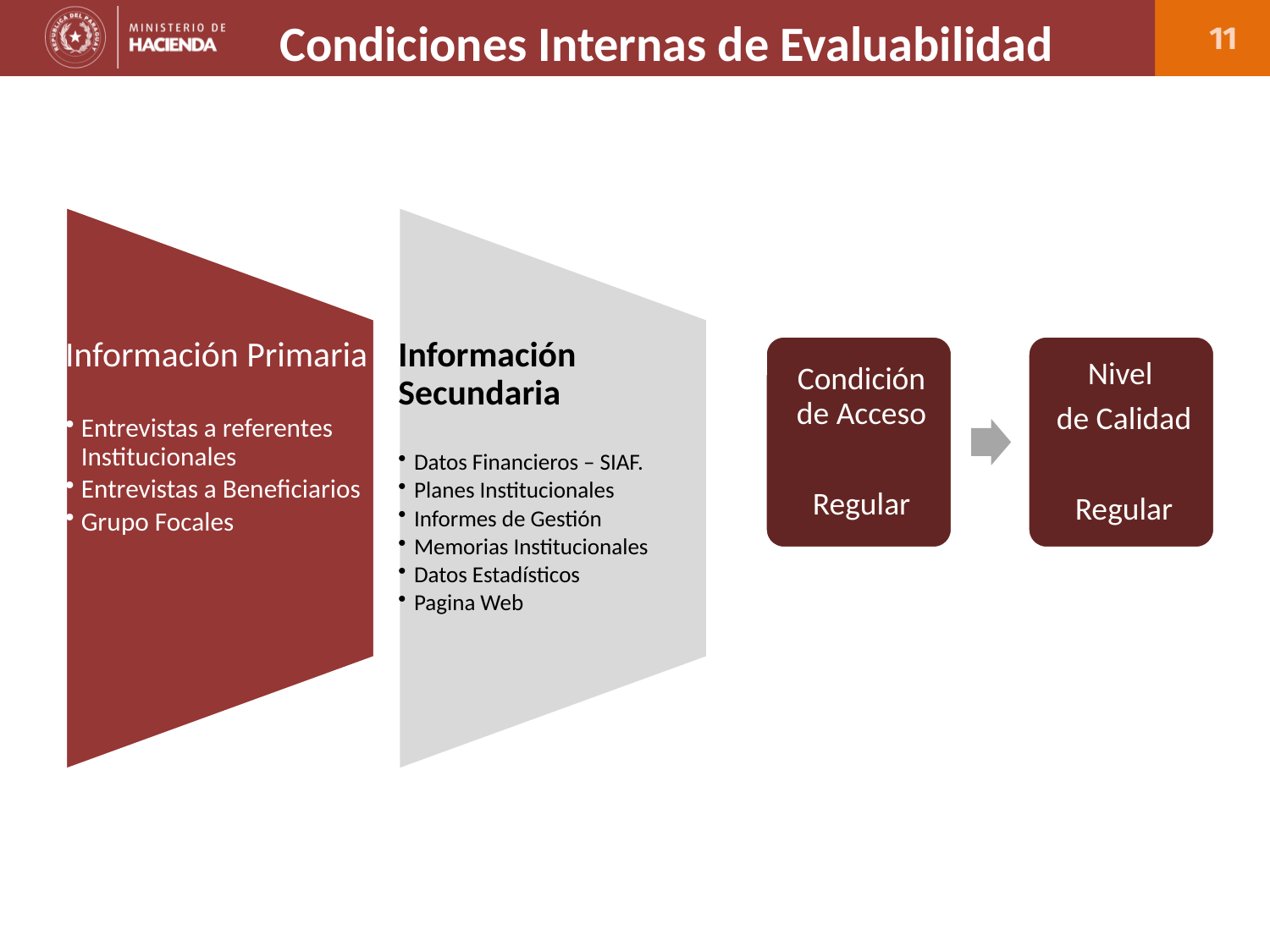

# Condiciones Internas de Evaluabilidad
11
Información Primaria

Entrevistas a referentes Institucionales
Entrevistas a Beneficiarios
Grupo Focales
Información Secundaria

Datos Financieros – SIAF.
Planes Institucionales
Informes de Gestión
Memorias Institucionales
Datos Estadísticos
Pagina Web

Condición de Acceso

Regular

Nivel
de Calidad

Regular